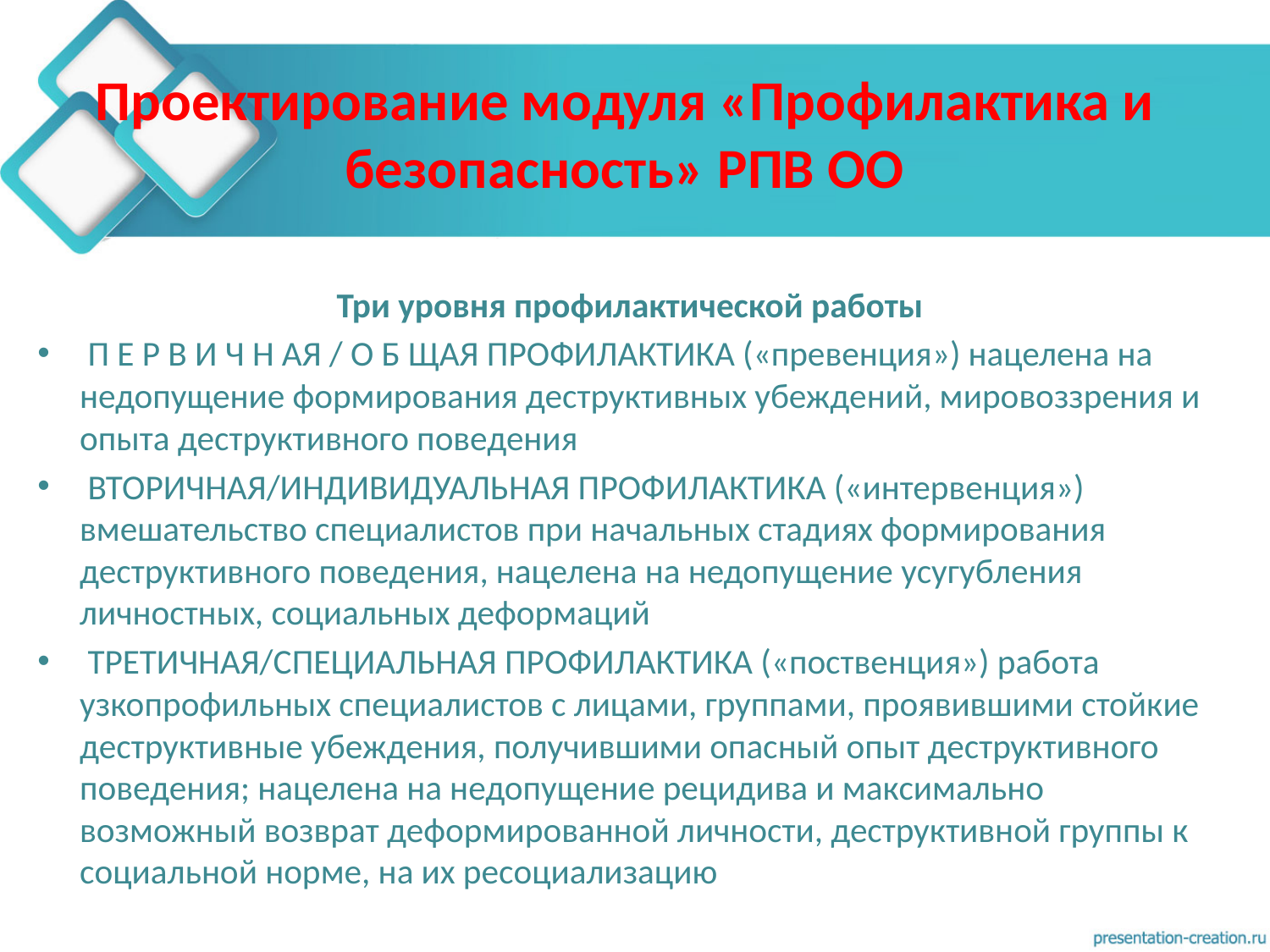

# Проектирование модуля «Профилактика и безопасность» РПВ ОО
Три уровня профилактической работы
 П Е Р В И Ч Н АЯ / О Б ЩАЯ ПРОФИЛАКТИКА («превенция») нацелена на недопущение формирования деструктивных убеждений, мировоззрения и опыта деструктивного поведения
 ВТОРИЧНАЯ/ИНДИВИДУАЛЬНАЯ ПРОФИЛАКТИКА («интервенция») вмешательство специалистов при начальных стадиях формирования деструктивного поведения, нацелена на недопущение усугубления личностных, социальных деформаций
 ТРЕТИЧНАЯ/СПЕЦИАЛЬНАЯ ПРОФИЛАКТИКА («поственция») работа узкопрофильных специалистов с лицами, группами, проявившими стойкие деструктивные убеждения, получившими опасный опыт деструктивного поведения; нацелена на недопущение рецидива и максимально возможный возврат деформированной личности, деструктивной группы к социальной норме, на их ресоциализацию